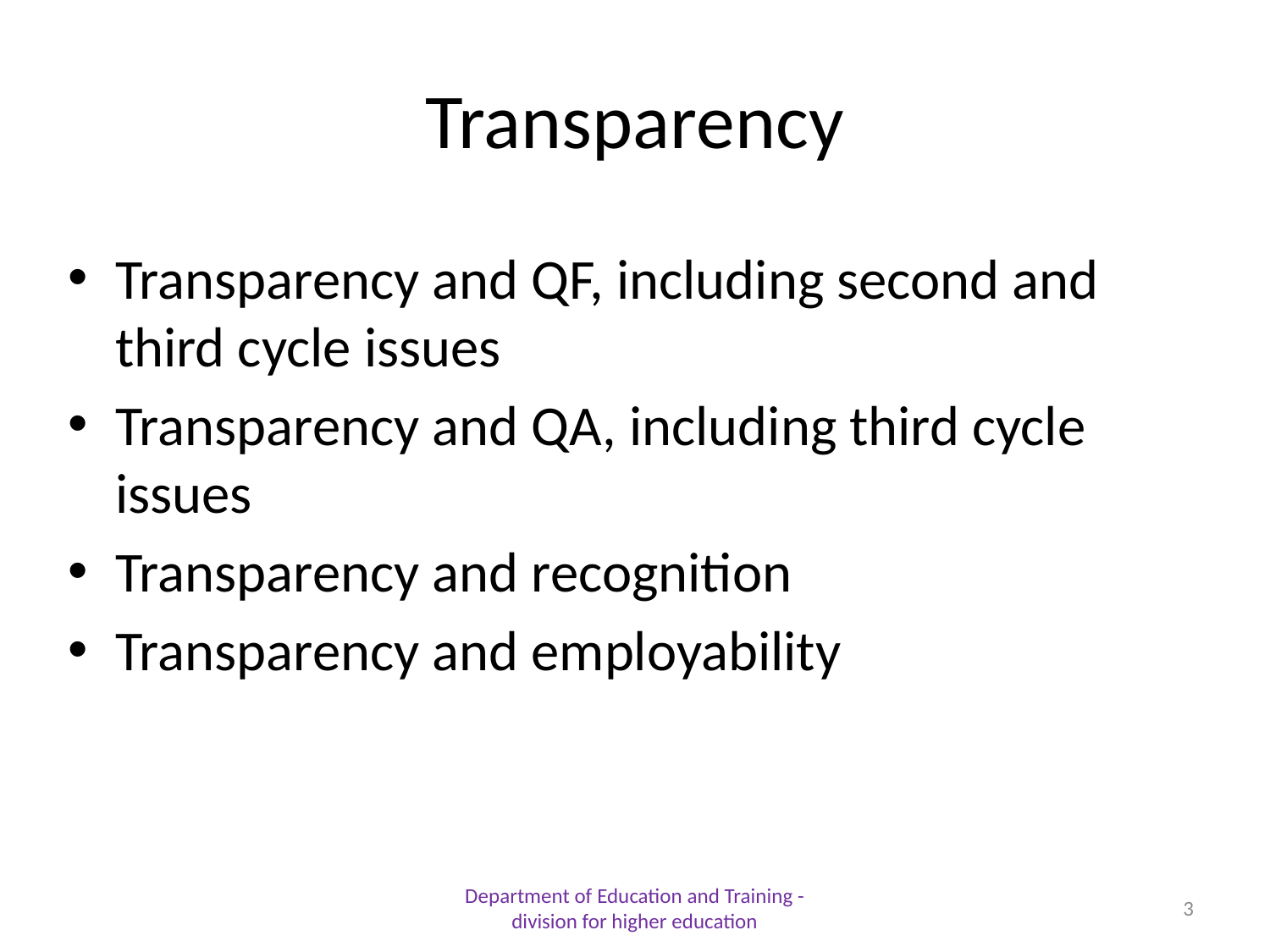

# Transparency
Transparency and QF, including second and third cycle issues
Transparency and QA, including third cycle issues
Transparency and recognition
Transparency and employability
Department of Education and Training - division for higher education
3